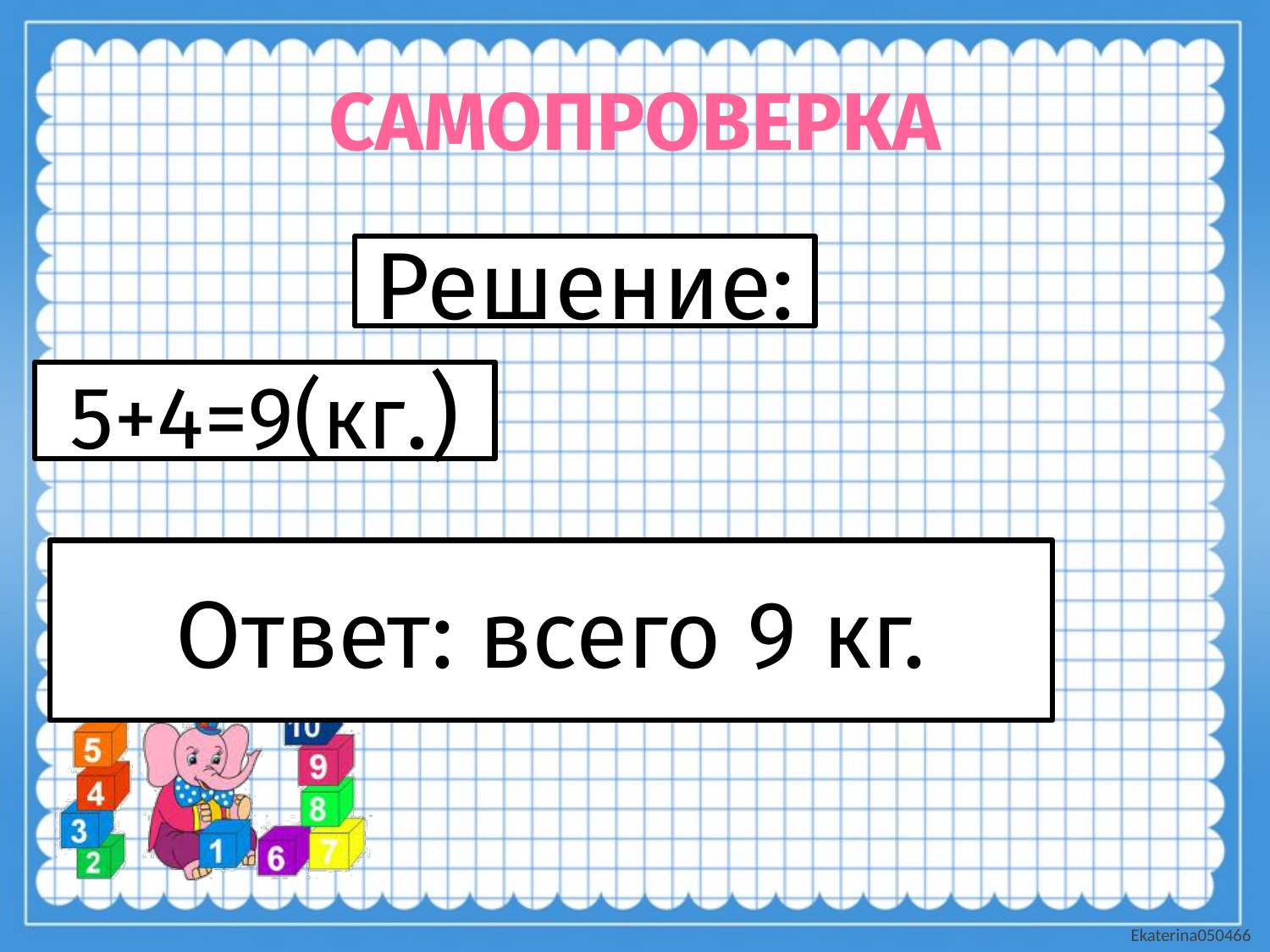

# Самопроверка

Решение:
5+4=9(кг.)
Ответ: всего 9 кг.